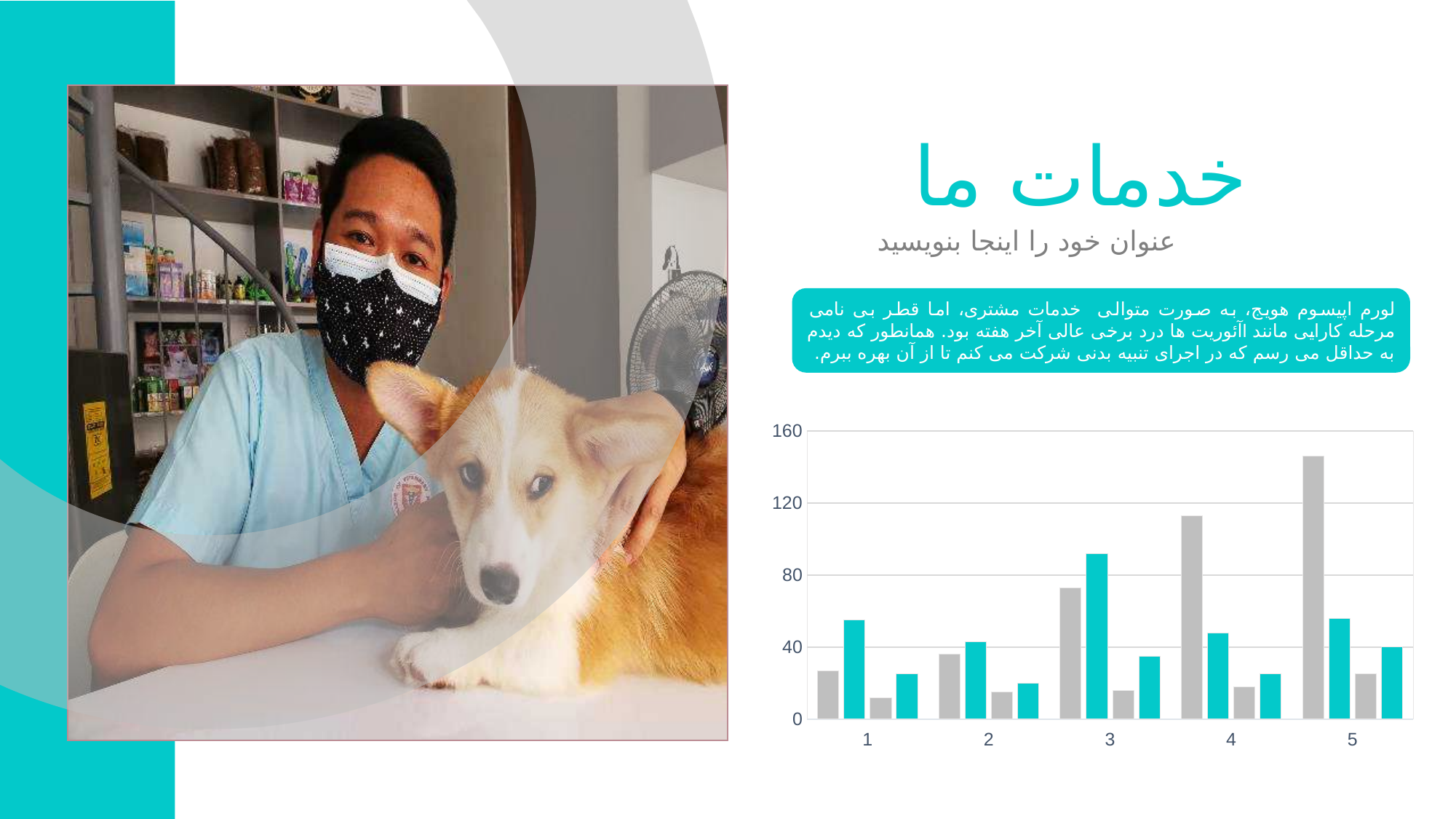

خدمات ما
عنوان خود را اینجا بنویسید
لورم اپیسوم هویج، به صورت متوالی  خدمات مشتری، اما قطر بی نامی مرحله کارایی مانند lآئوریت ها درد برخی عالی آخر هفته بود. همانطور که دیدم به حداقل می رسم که در اجرای تنبیه بدنی شرکت می کنم تا از آن بهره ببرم.

### Chart

| Category |  |  |  |  |
|---|---|---|---|---|